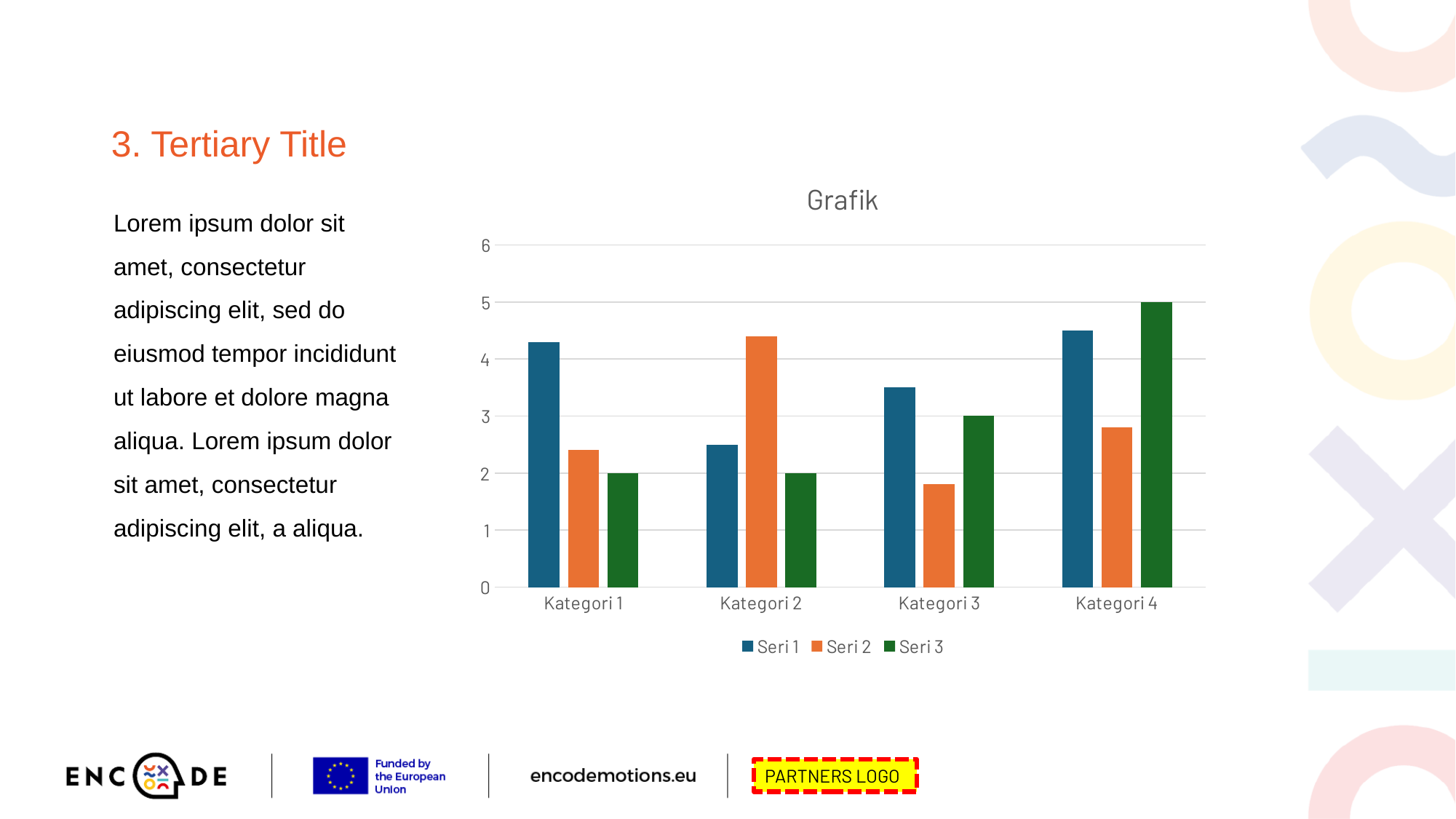

3. Tertiary Title

### Chart: Grafik

| Category | Seri 1 | Seri 2 | Seri 3 |
|---|---|---|---|
| Kategori 1 | 4.3 | 2.4 | 2.0 |
| Kategori 2 | 2.5 | 4.4 | 2.0 |
| Kategori 3 | 3.5 | 1.8 | 3.0 |
| Kategori 4 | 4.5 | 2.8 | 5.0 |
Lorem ipsum dolor sit amet, consectetur adipiscing elit, sed do eiusmod tempor incididunt ut labore et dolore magna aliqua. Lorem ipsum dolor sit amet, consectetur adipiscing elit, a aliqua.
PARTNERS LOGO